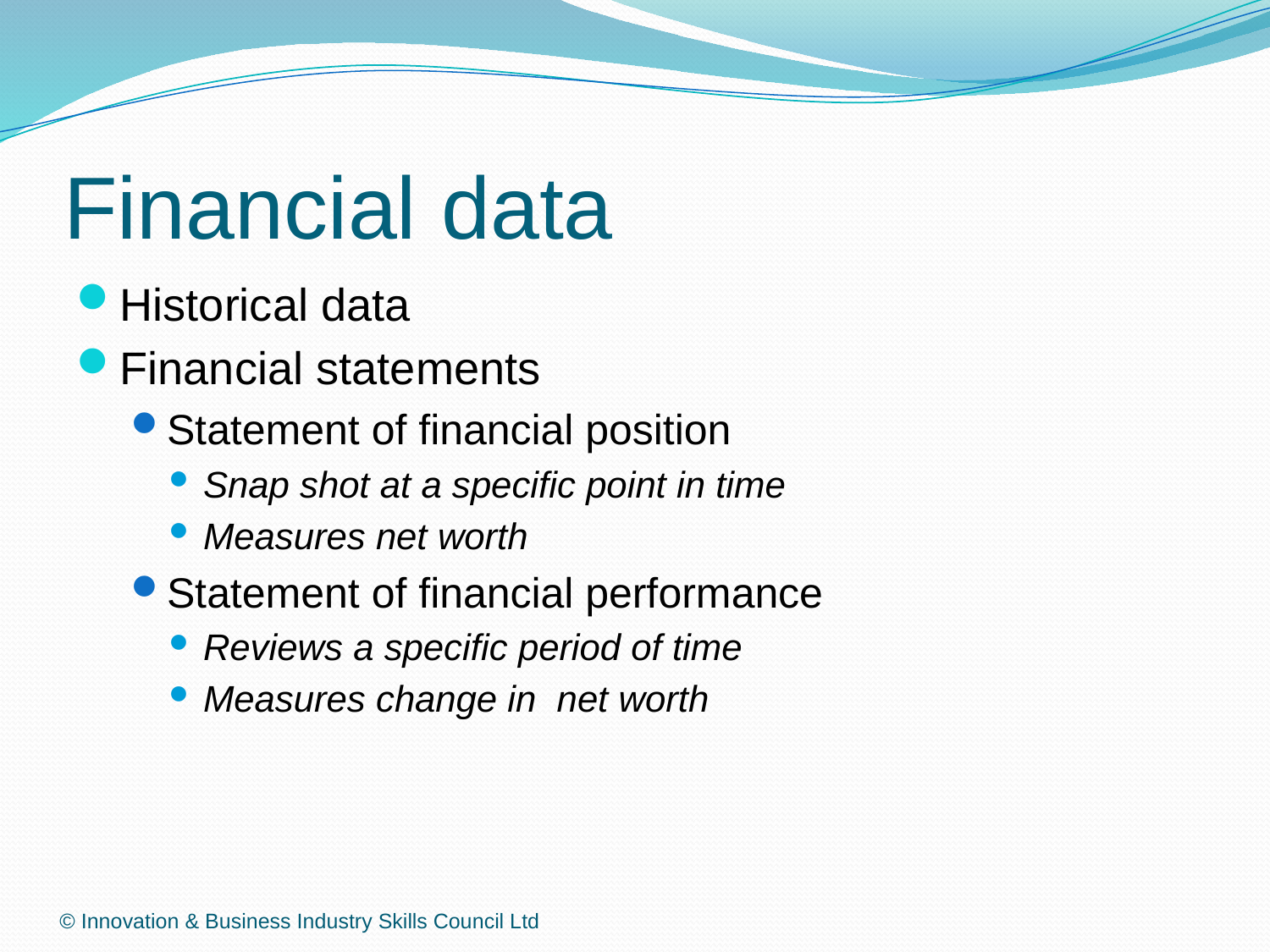

# Financial data
Historical data
Financial statements
Statement of financial position
Snap shot at a specific point in time
Measures net worth
Statement of financial performance
Reviews a specific period of time
Measures change in  net worth

© Innovation & Business Industry Skills Council Ltd